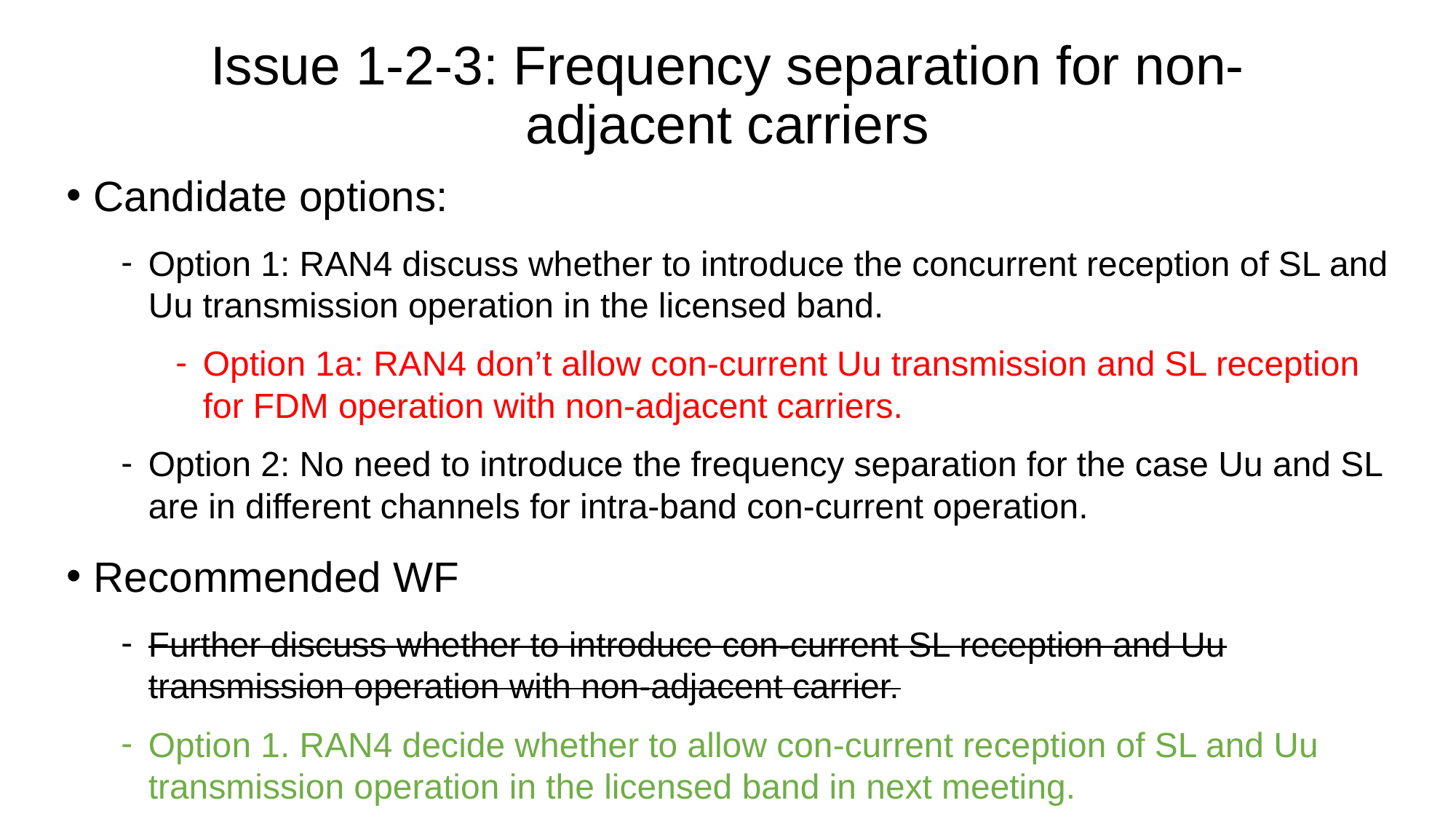

# Issue 1-2-3: Frequency separation for non-adjacent carriers
Candidate options:
Option 1: RAN4 discuss whether to introduce the concurrent reception of SL and Uu transmission operation in the licensed band.
Option 1a: RAN4 don’t allow con-current Uu transmission and SL reception for FDM operation with non-adjacent carriers.
Option 2: No need to introduce the frequency separation for the case Uu and SL are in different channels for intra-band con-current operation.
Recommended WF
Further discuss whether to introduce con-current SL reception and Uu transmission operation with non-adjacent carrier.
Option 1. RAN4 decide whether to allow con-current reception of SL and Uu transmission operation in the licensed band in next meeting.